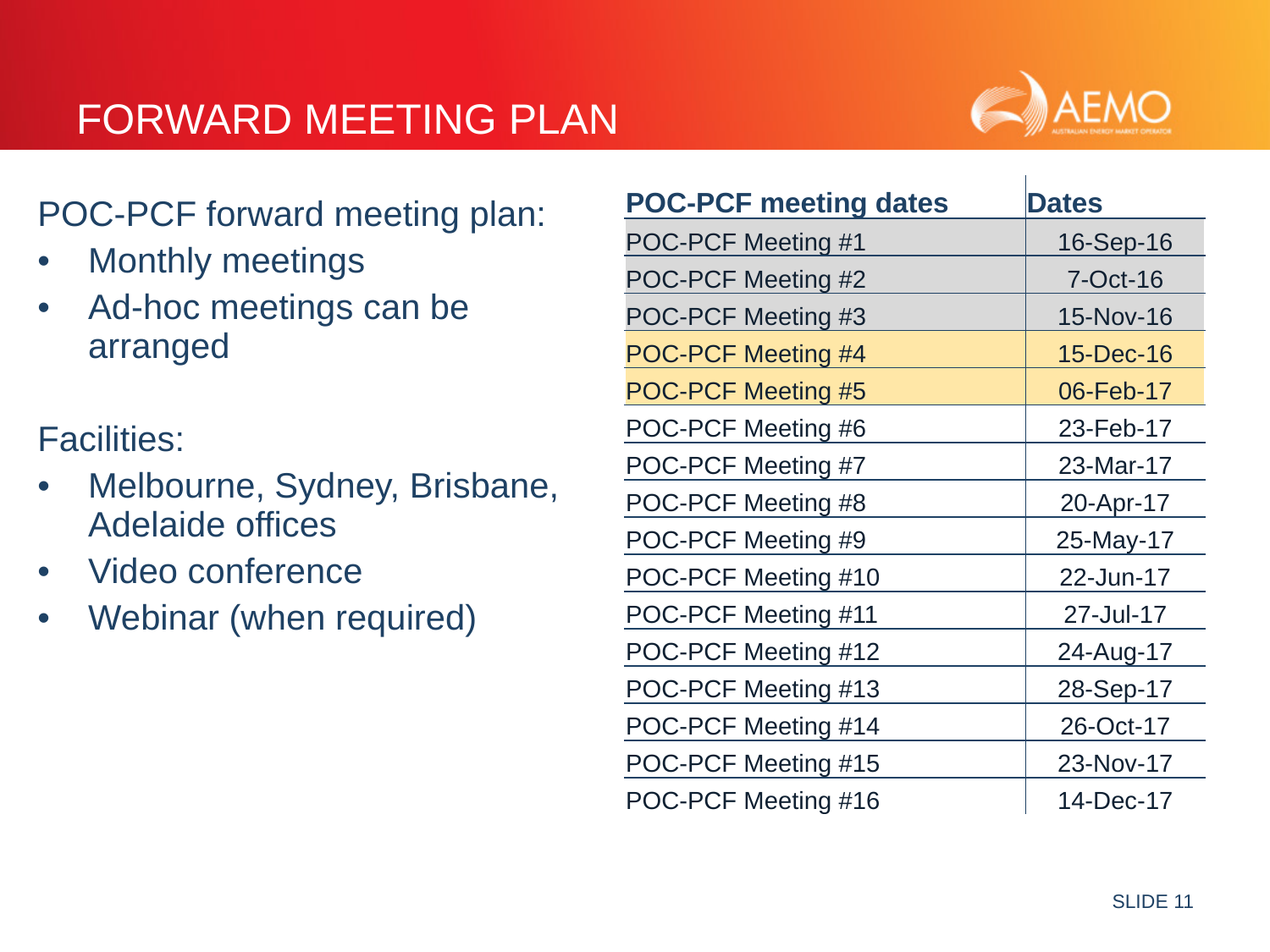

# Forward Meeting Plan
| POC-PCF meeting dates | Dates |
| --- | --- |
| POC-PCF Meeting #1 | 16-Sep-16 |
| POC-PCF Meeting #2 | 7-Oct-16 |
| POC-PCF Meeting #3 | 15-Nov-16 |
| POC-PCF Meeting #4 | 15-Dec-16 |
| POC-PCF Meeting #5 | 06-Feb-17 |
| POC-PCF Meeting #6 | 23-Feb-17 |
| POC-PCF Meeting #7 | 23-Mar-17 |
| POC-PCF Meeting #8 | 20-Apr-17 |
| POC-PCF Meeting #9 | 25-May-17 |
| POC-PCF Meeting #10 | 22-Jun-17 |
| POC-PCF Meeting #11 | 27-Jul-17 |
| POC-PCF Meeting #12 | 24-Aug-17 |
| POC-PCF Meeting #13 | 28-Sep-17 |
| POC-PCF Meeting #14 | 26-Oct-17 |
| POC-PCF Meeting #15 | 23-Nov-17 |
| POC-PCF Meeting #16 | 14-Dec-17 |
POC-PCF forward meeting plan:
Monthly meetings
Ad-hoc meetings can be arranged

Facilities:
Melbourne, Sydney, Brisbane, Adelaide offices
Video conference
Webinar (when required)